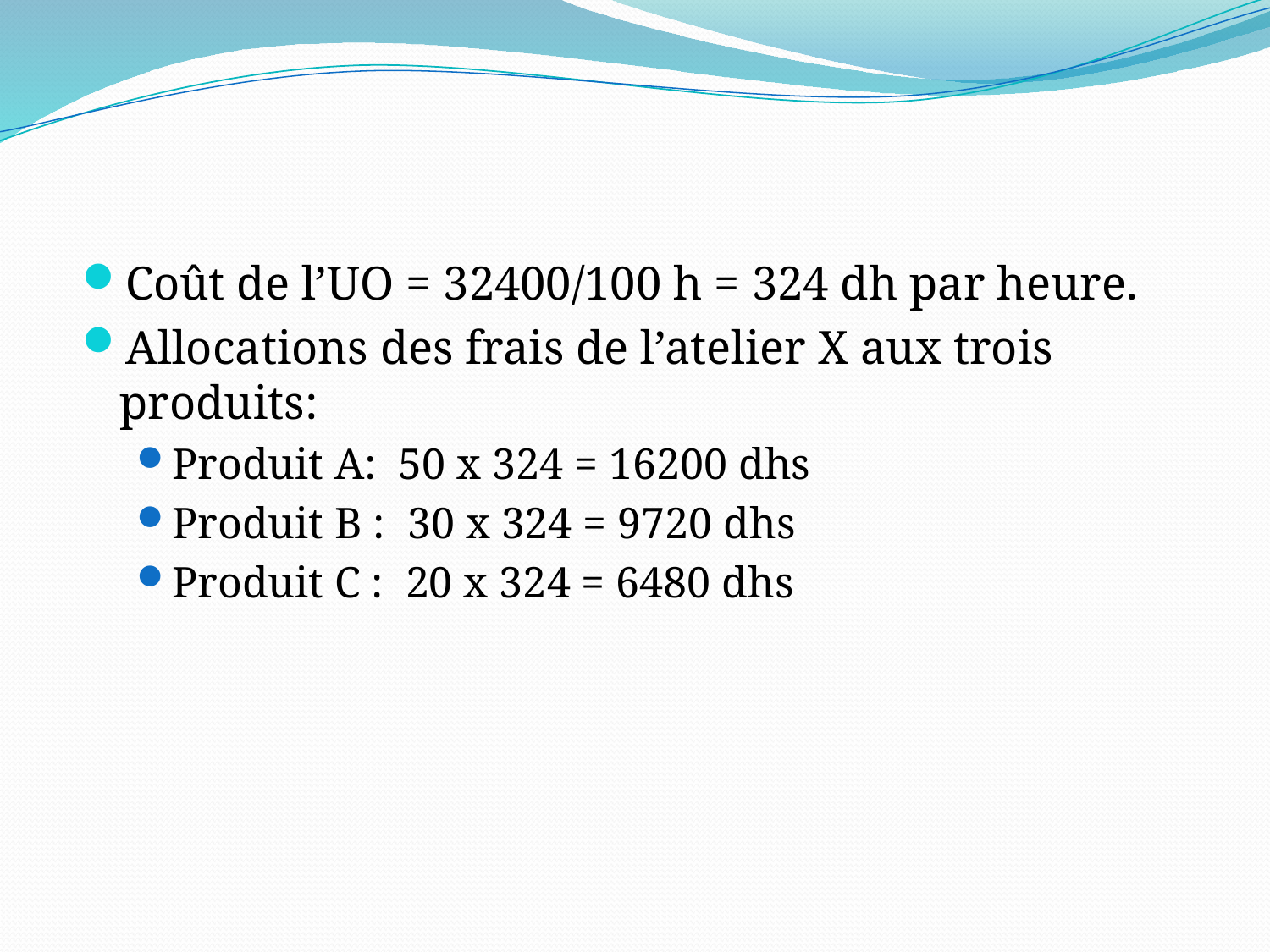

#
Coût de l’UO = 32400/100 h = 324 dh par heure.
Allocations des frais de l’atelier X aux trois produits:
Produit A:  50 x 324 = 16200 dhs
Produit B :  30 x 324 = 9720 dhs
Produit C :  20 x 324 = 6480 dhs